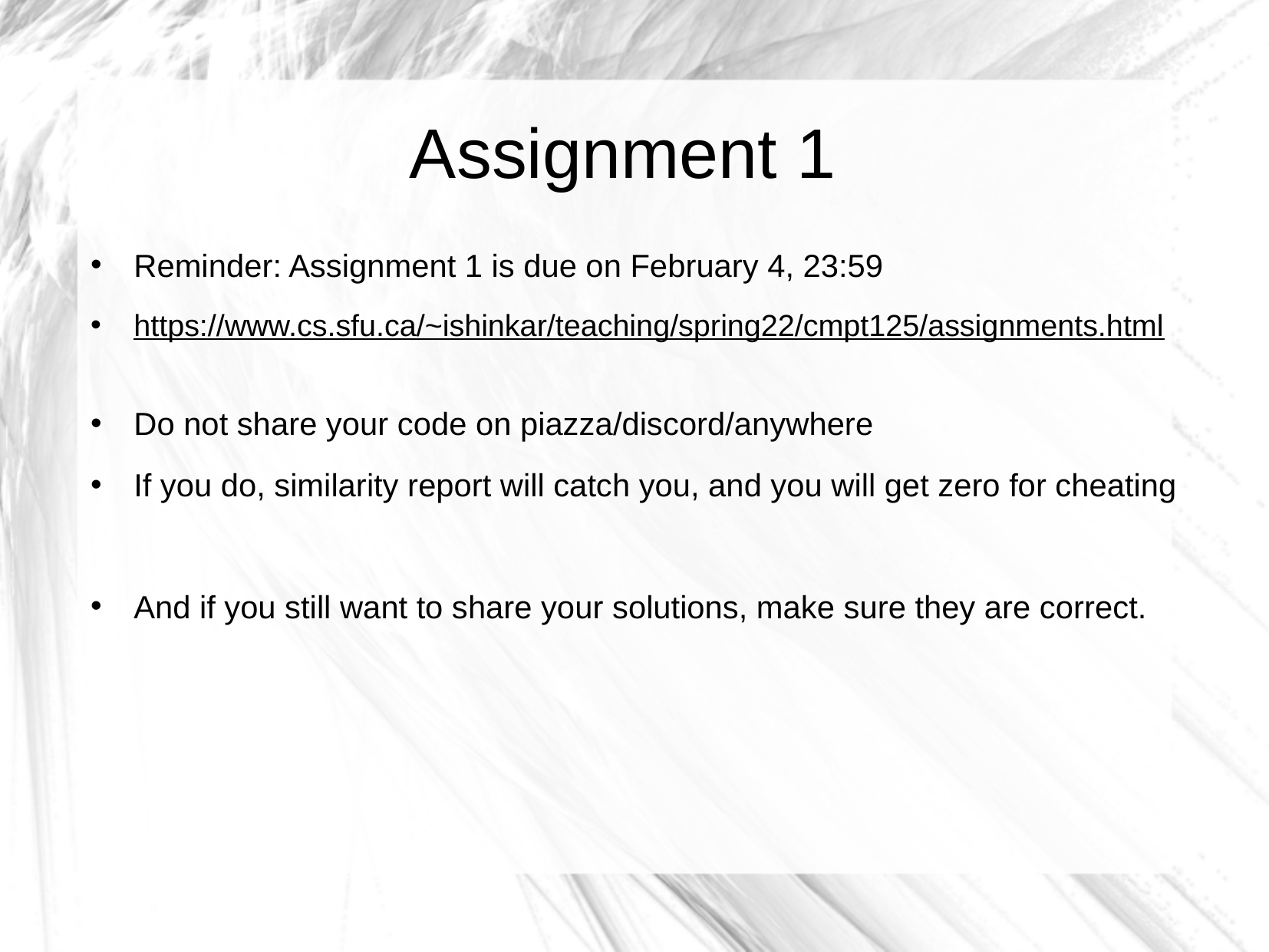

Assignment 1
Reminder: Assignment 1 is due on February 4, 23:59
https://www.cs.sfu.ca/~ishinkar/teaching/spring22/cmpt125/assignments.html
Do not share your code on piazza/discord/anywhere
If you do, similarity report will catch you, and you will get zero for cheating

And if you still want to share your solutions, make sure they are correct.